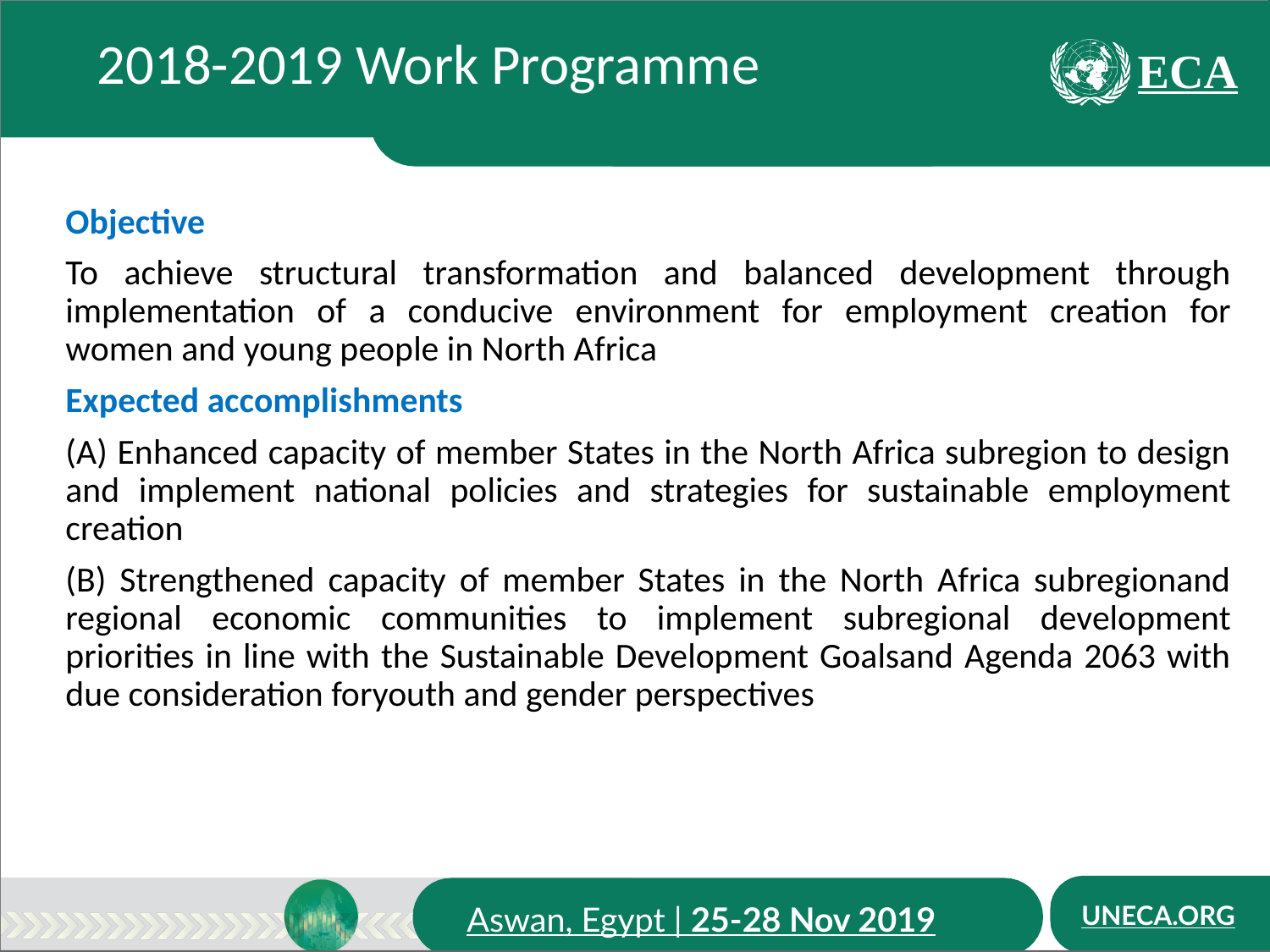

2018-2019 Work Programme

Objective
To achieve structural transformation and balanced development through implementation of a conducive environment for employment creation for women and young people in North Africa
Expected accomplishments
(A) Enhanced capacity of member States in the North Africa subregion to design and implement national policies and strategies for sustainable employment creation
(B) Strengthened capacity of member States in the North Africa subregionand regional economic communities to implement subregional development priorities in line with the Sustainable Development Goalsand Agenda 2063 with due consideration foryouth and gender perspectives